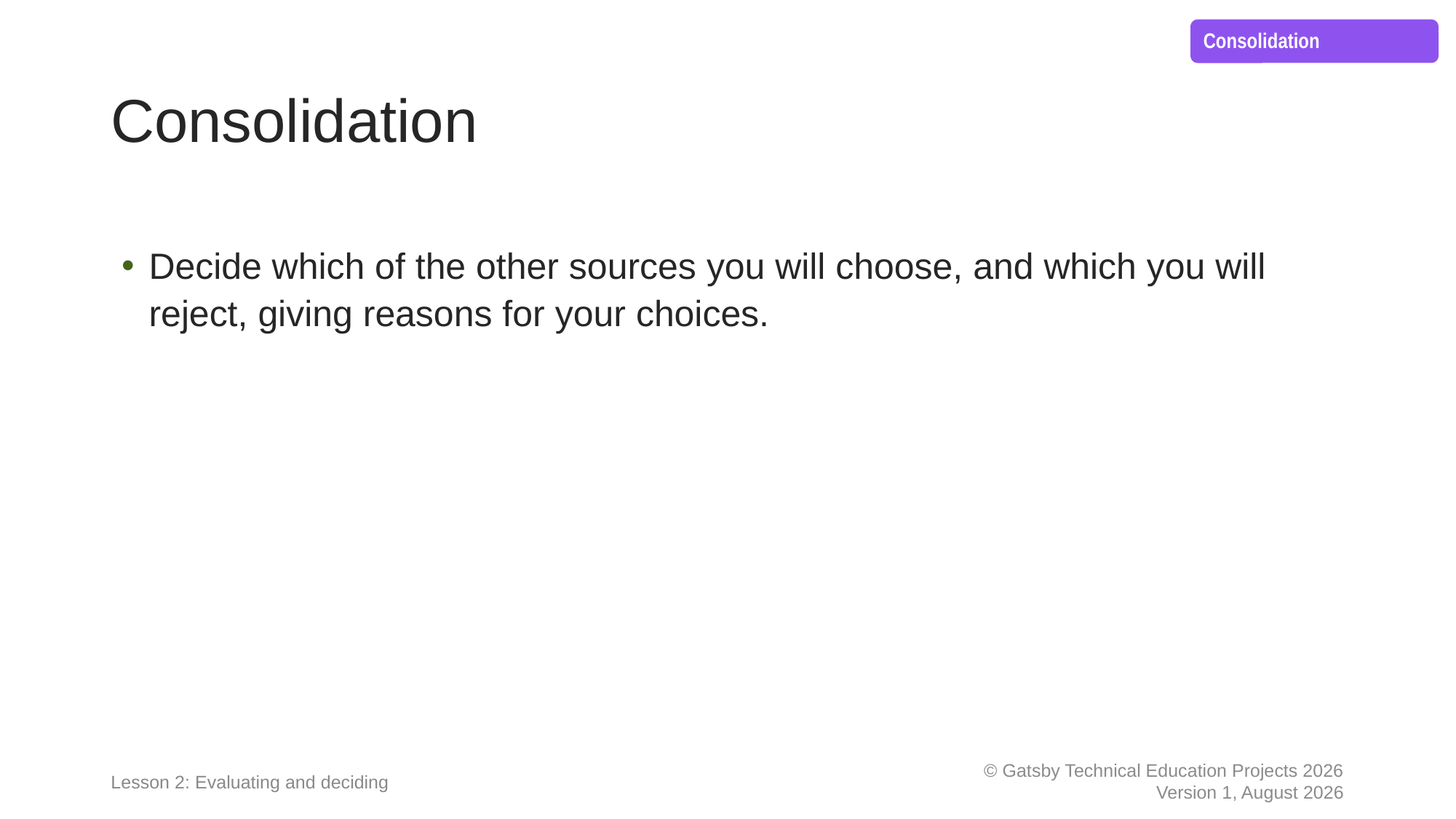

# Consolidation
Decide which of the other sources you will choose, and which you will reject, giving reasons for your choices.
Lesson 2: Evaluating and deciding